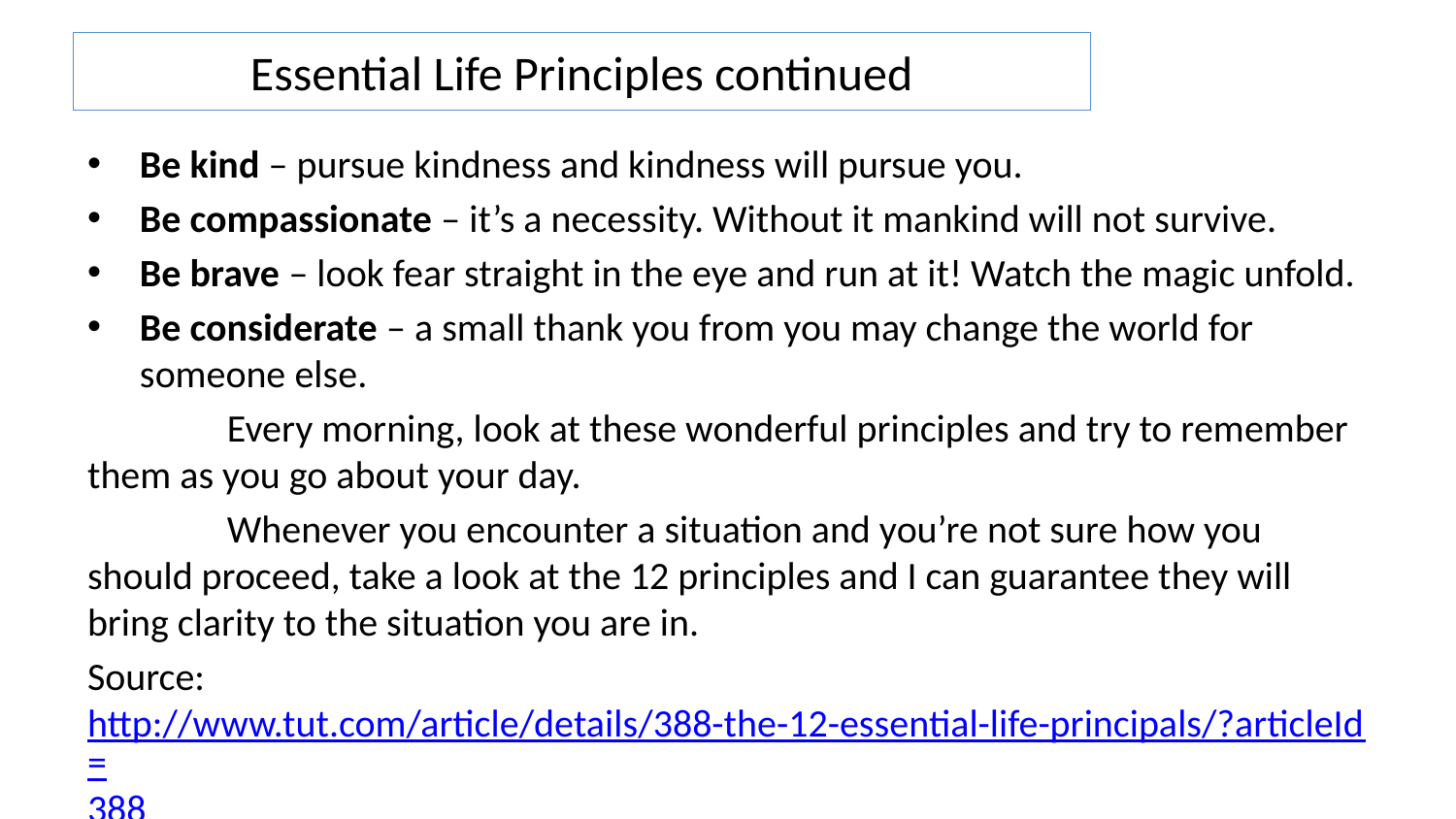

# Essential Life Principles continued
Be kind – pursue kindness and kindness will pursue you.
Be compassionate – it’s a necessity. Without it mankind will not survive.
Be brave – look fear straight in the eye and run at it! Watch the magic unfold.
Be considerate – a small thank you from you may change the world for someone else.
	Every morning, look at these wonderful principles and try to remember them as you go about your day.
	Whenever you encounter a situation and you’re not sure how you should proceed, take a look at the 12 principles and I can guarantee they will bring clarity to the situation you are in.
Source: http://www.tut.com/article/details/388-the-12-essential-life-principals/?articleId=388